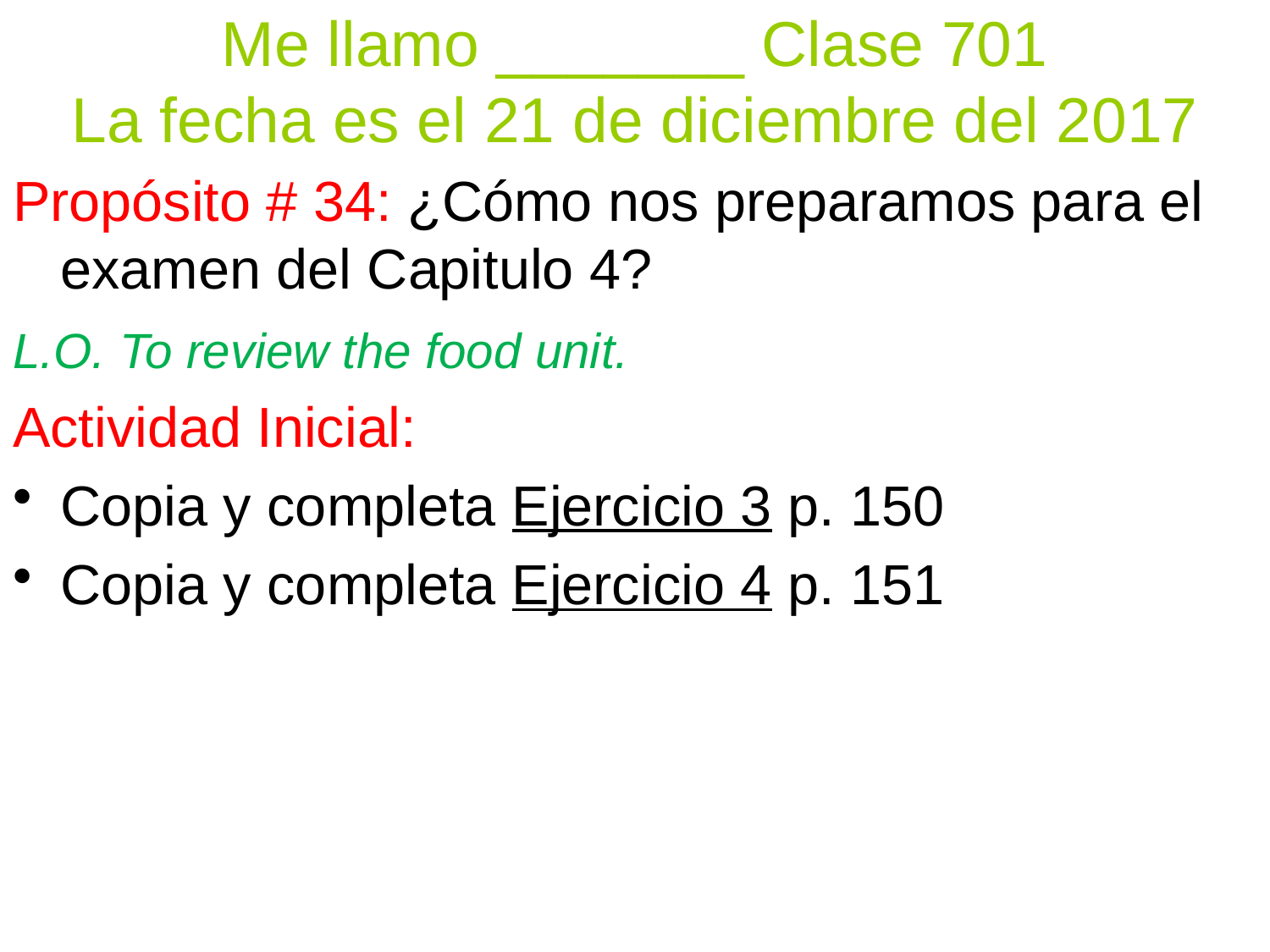

# Me llamo _______ Clase 701 La fecha es el 21 de diciembre del 2017
Propósito # 34: ¿Cómo nos preparamos para el examen del Capitulo 4?
L.O. To review the food unit.
Actividad Inicial:
Copia y completa Ejercicio 3 p. 150
Copia y completa Ejercicio 4 p. 151